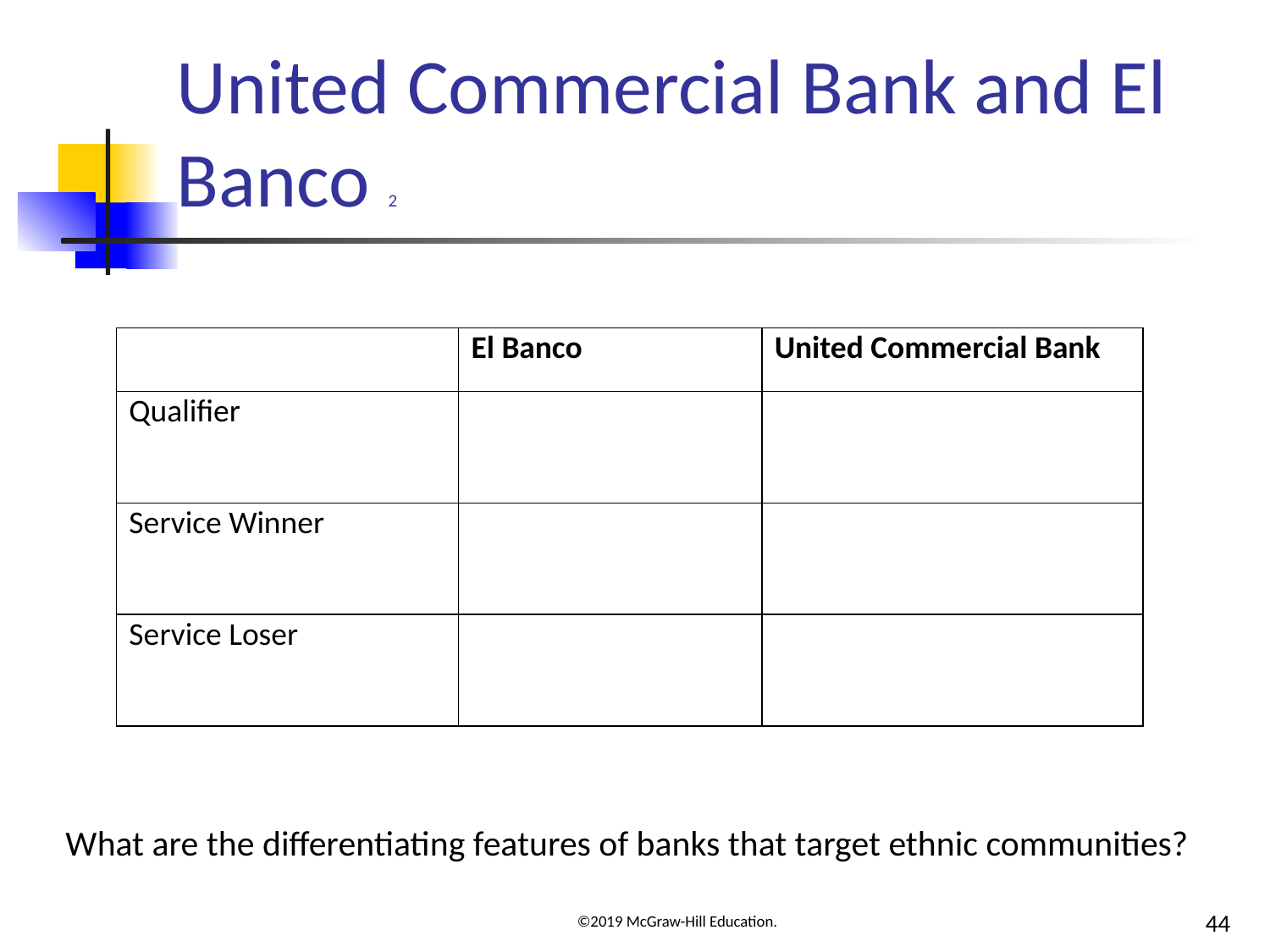

# United Commercial Bank and El Banco 2
| Blank | El Banco | United Commercial Bank |
| --- | --- | --- |
| Qualifier | Blank | Blank |
| Service Winner | Blank | Blank |
| Service Loser | Blank | Blank |
What are the differentiating features of banks that target ethnic communities?